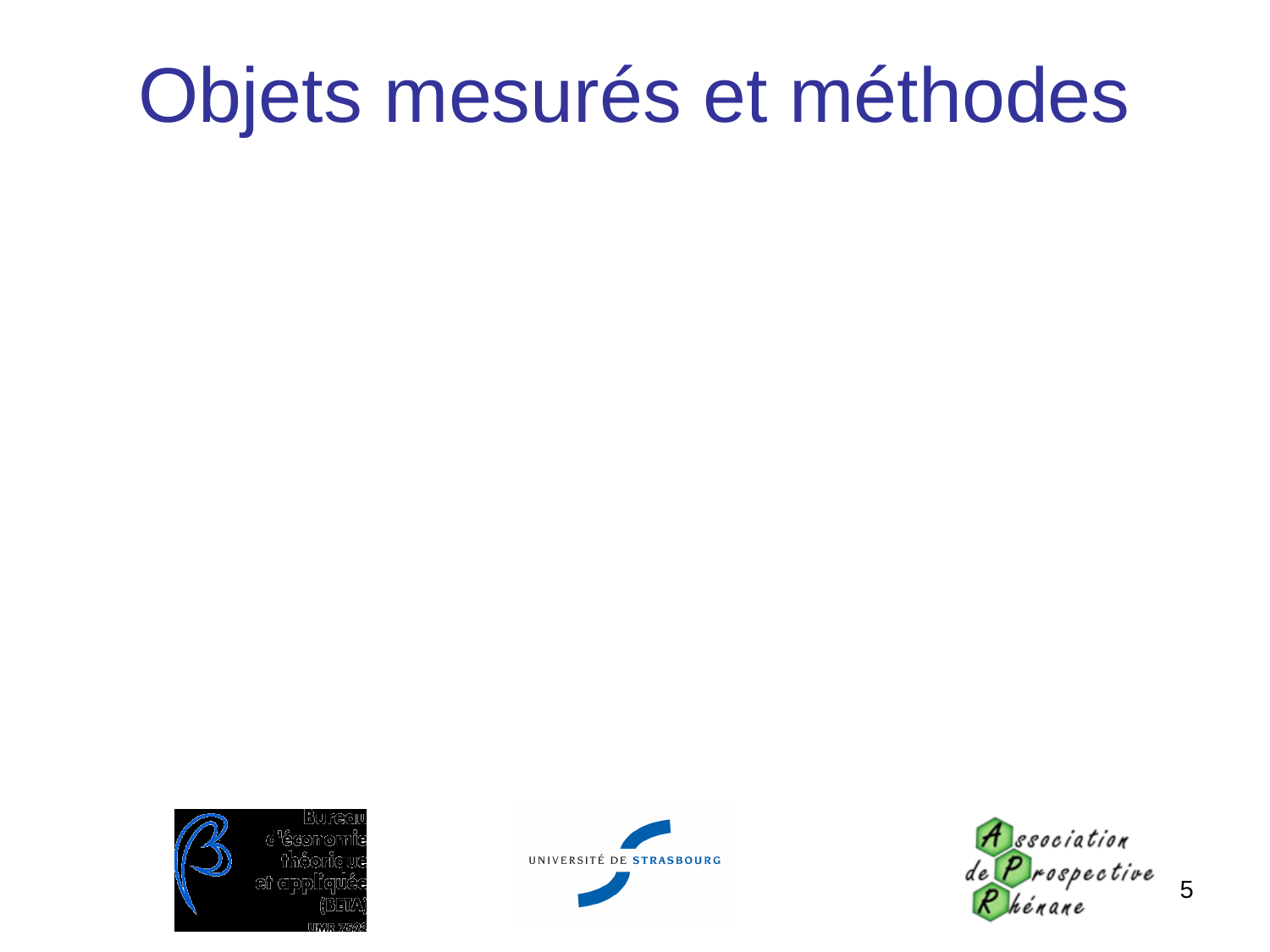

# Objets mesurés et méthodes
Salaires, consommations intermédiaires et investissements des établissements.
Capacité à localiser une population d’étudiants, de chercheurs, etc.
Extrapolations économiques: effets induits mesurés en flux monétaires et en emplois.
Enquête complémentaire sur la perception des entreprises.

5